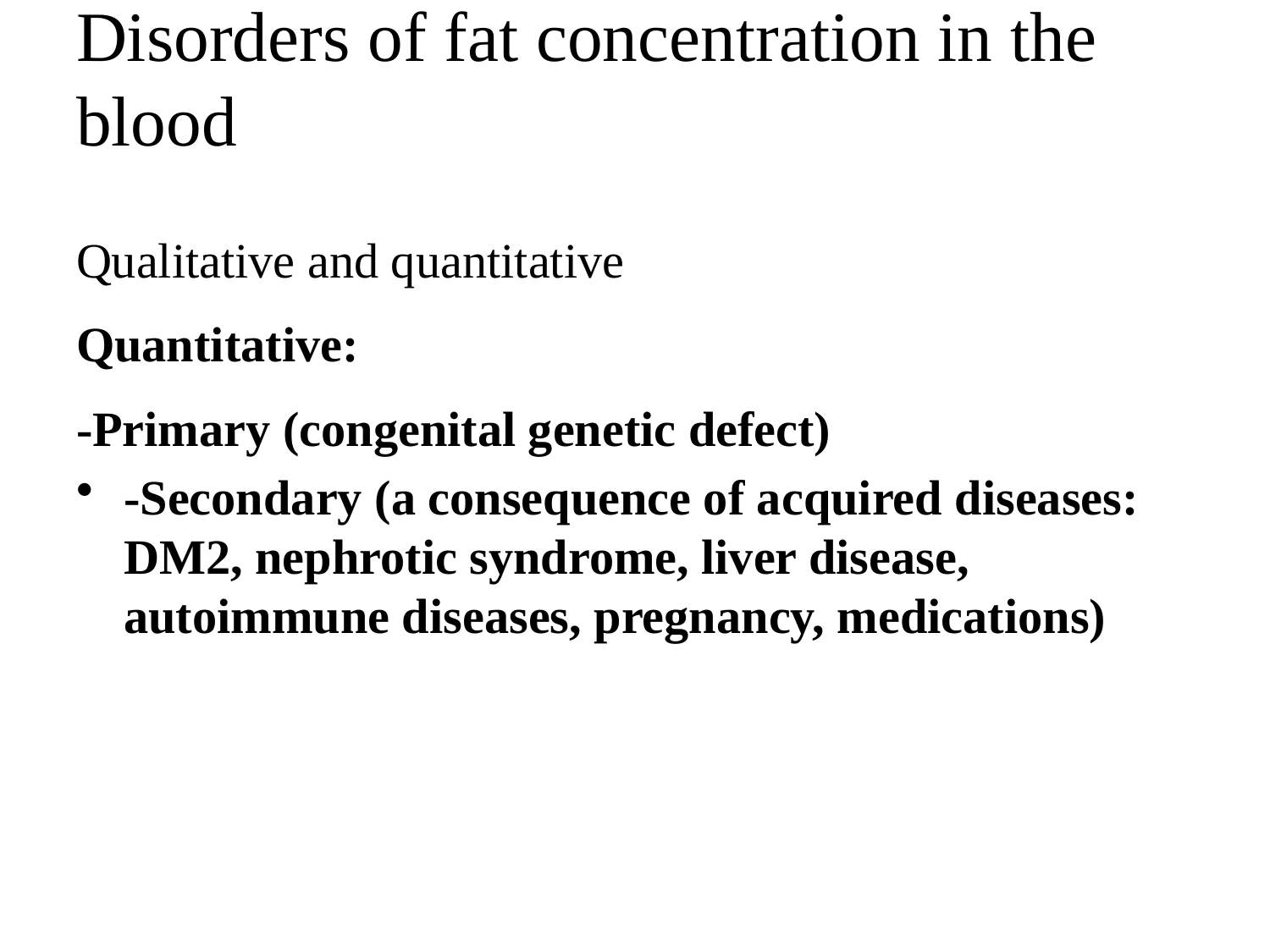

# Disorders of fat concentration in the blood

Qualitative and quantitative
Quantitative:
-Primary (congenital genetic defect)
-Secondary (a consequence of acquired diseases: DM2, nephrotic syndrome, liver disease, autoimmune diseases, pregnancy, medications)